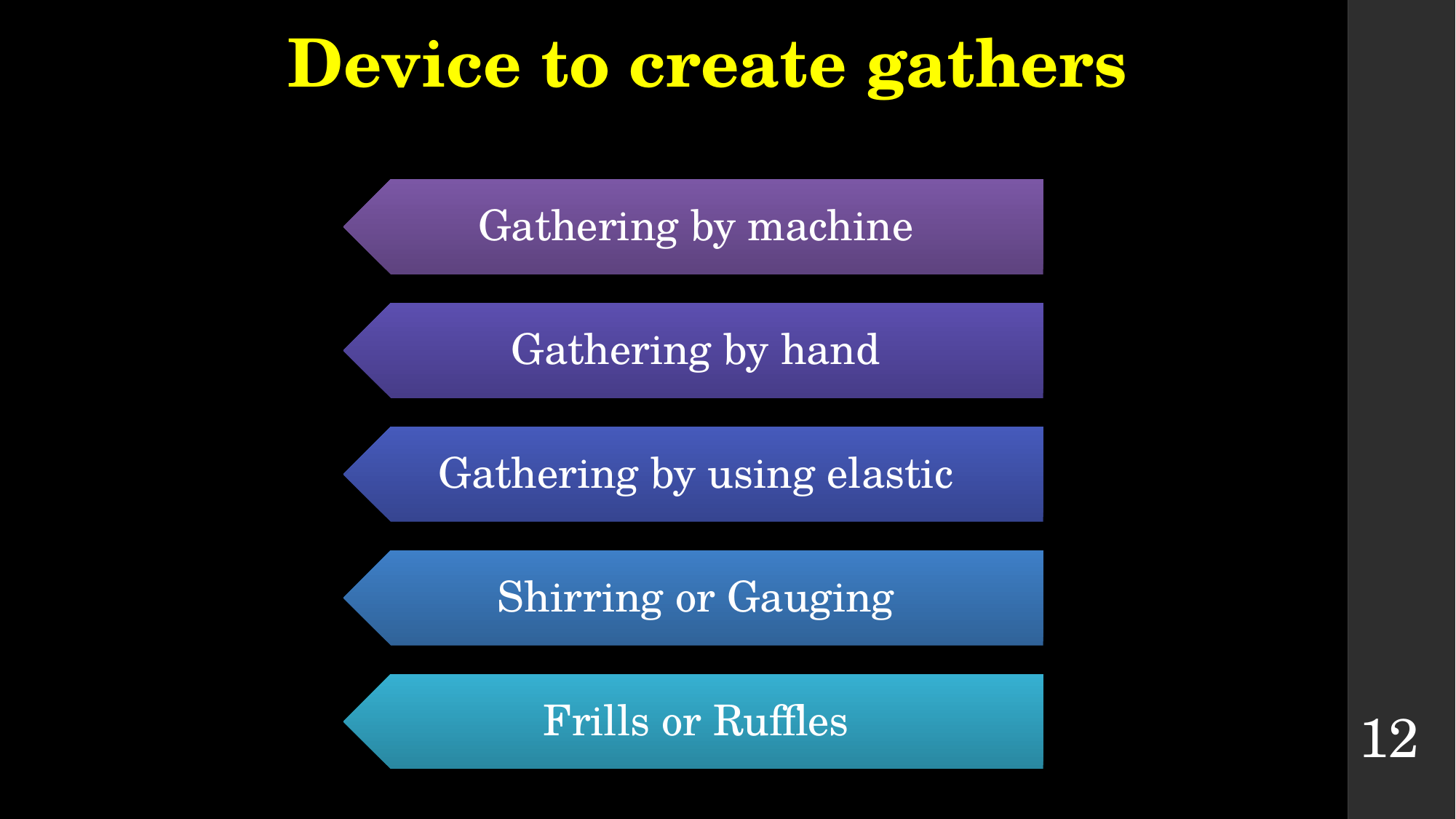

# Device to create gathers
Gathering by machine
Gathering by hand
Gathering by using elastic
Shirring or Gauging
Frills or Ruffles
12